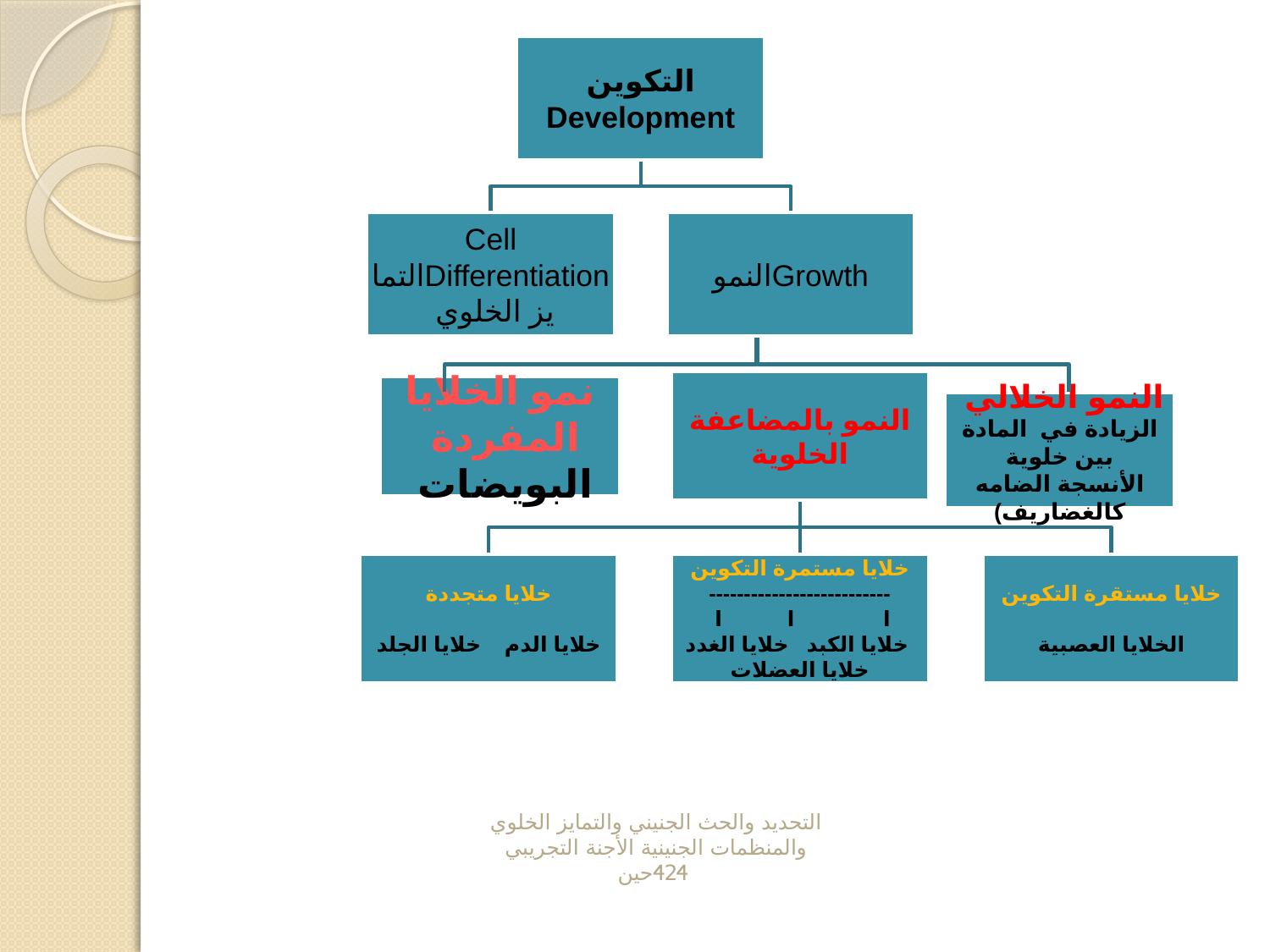

التكوين
Development
Cell Differentiationالتمايز الخلوي
 Growthالنمو

النمو بالمضاعفة الخلوية
خلايا متجددة

خلايا الدم    خلايا الجلد
خلايا مستمرة التكوين
--------------------------
ا               ا           ا
 خلايا الكبد   خلايا الغدد خلايا العضلات
خلايا مستقرة التكوين

الخلايا العصبية
نمو الخلايا المفردة
البويضات
النمو الخلالي
الزيادة في  المادة بين خلوية
الأنسجة الضامه كالغضاريف)

التحديد والحث الجنيني والتمايز الخلوي والمنظمات الجنينية الأجنة التجريبي 424حين